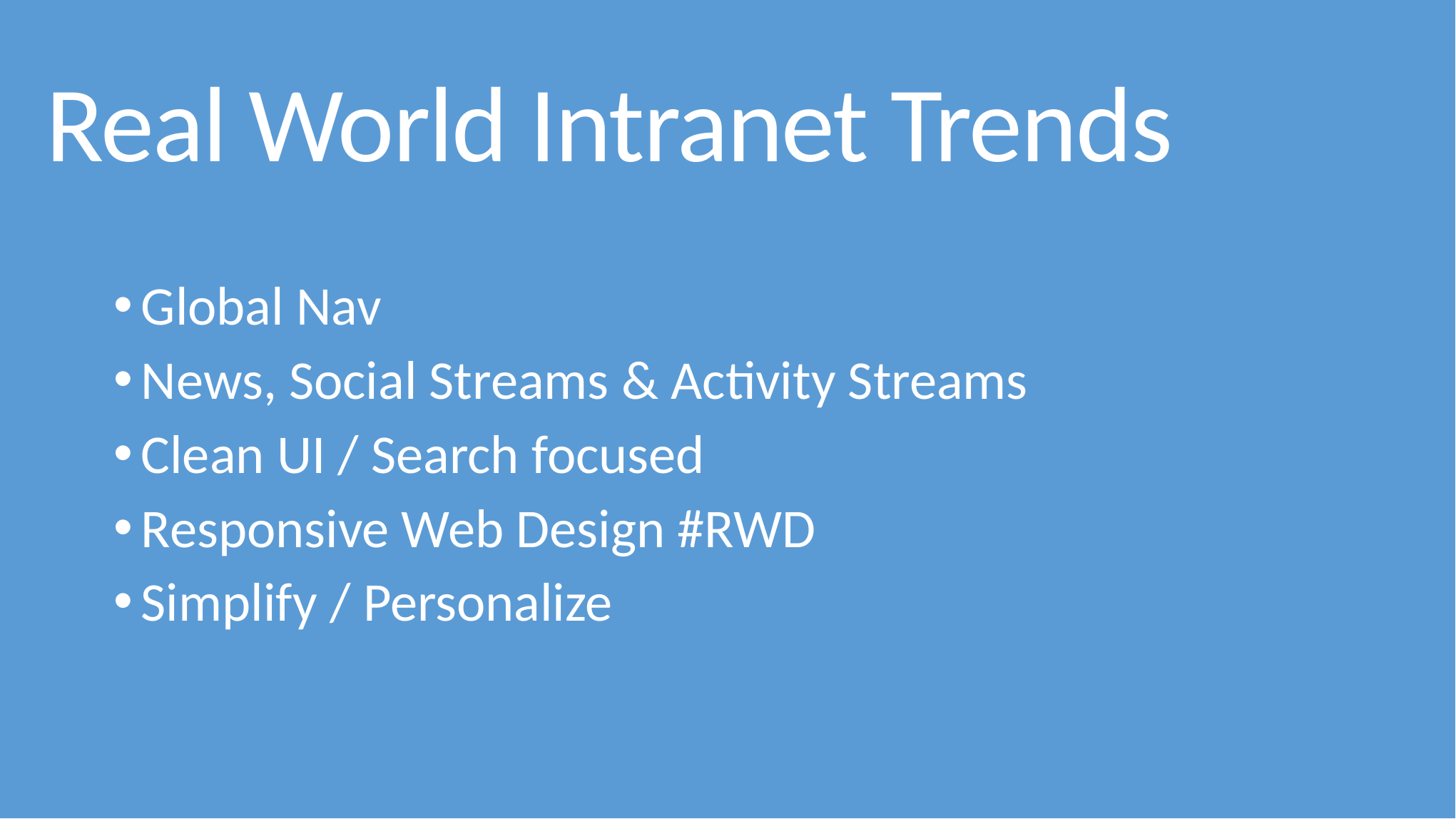

# Real World Intranet Trends
Global Nav
News, Social Streams & Activity Streams
Clean UI / Search focused
Responsive Web Design #RWD
Simplify / Personalize